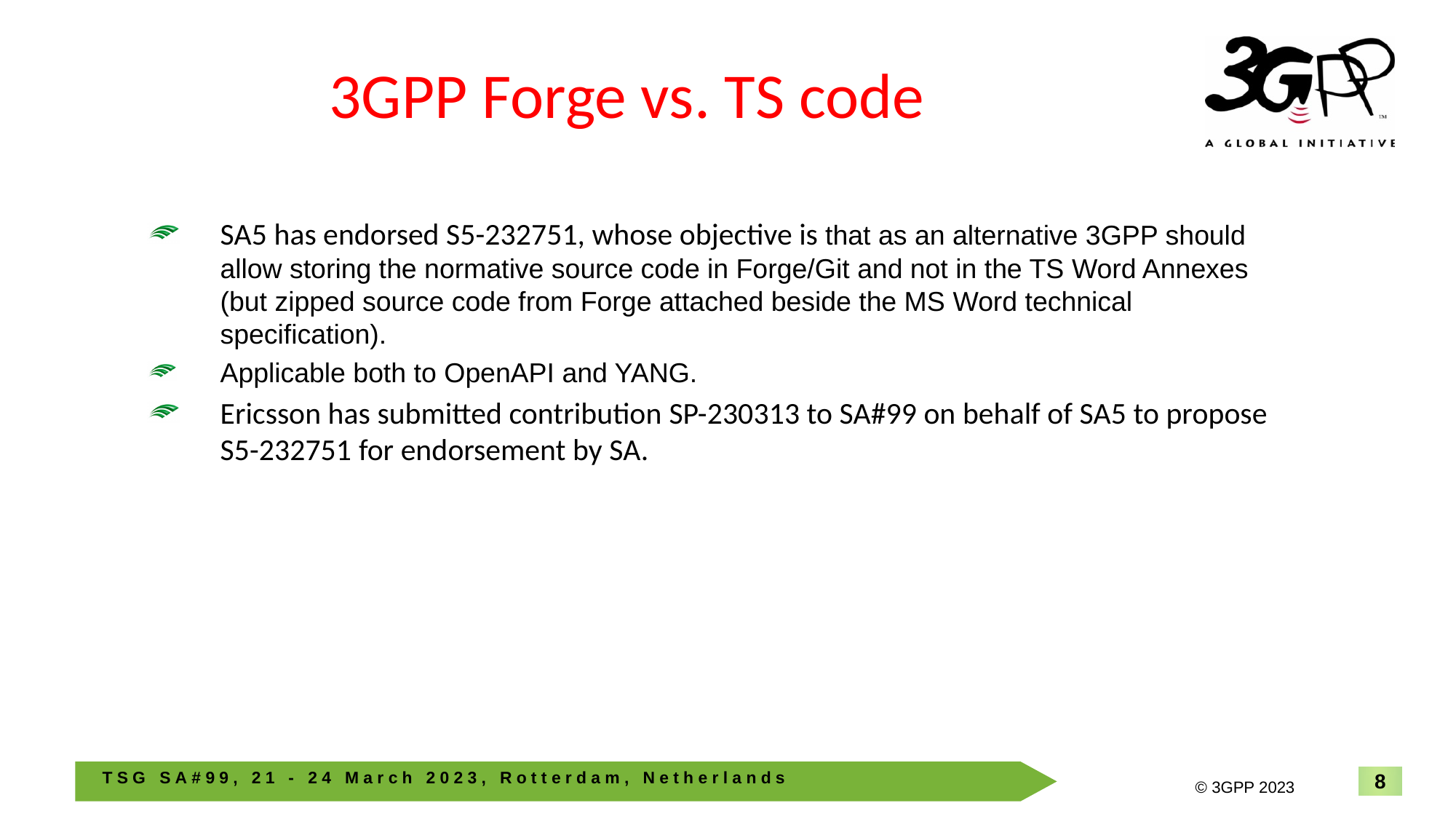

# 3GPP Forge vs. TS code
SA5 has endorsed S5-232751, whose objective is that as an alternative 3GPP should allow storing the normative source code in Forge/Git and not in the TS Word Annexes (but zipped source code from Forge attached beside the MS Word technical specification).
Applicable both to OpenAPI and YANG.
Ericsson has submitted contribution SP-230313 to SA#99 on behalf of SA5 to propose S5-232751 for endorsement by SA.